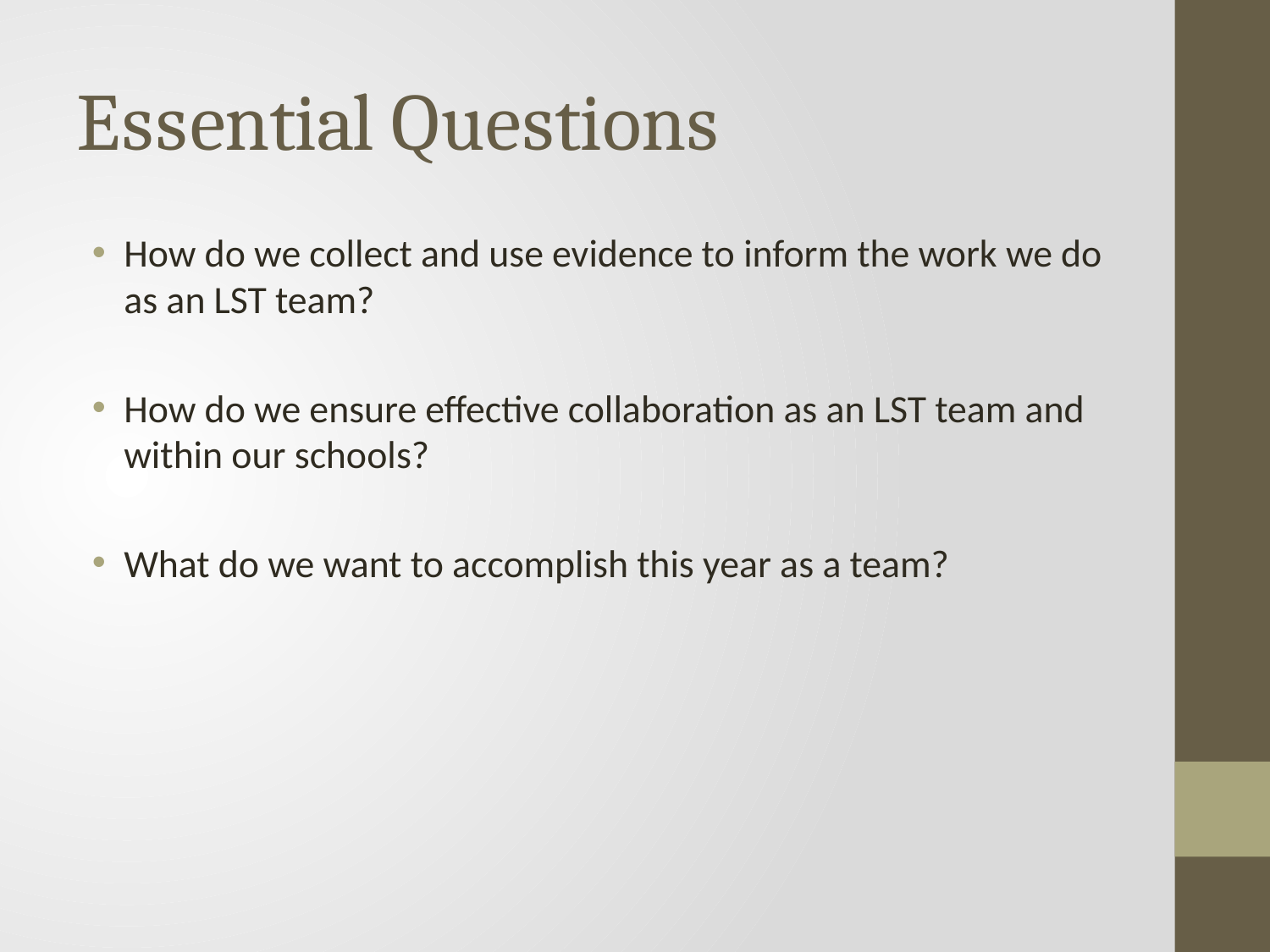

# Essential Questions
How do we collect and use evidence to inform the work we do as an LST team?

How do we ensure effective collaboration as an LST team and within our schools?

What do we want to accomplish this year as a team?